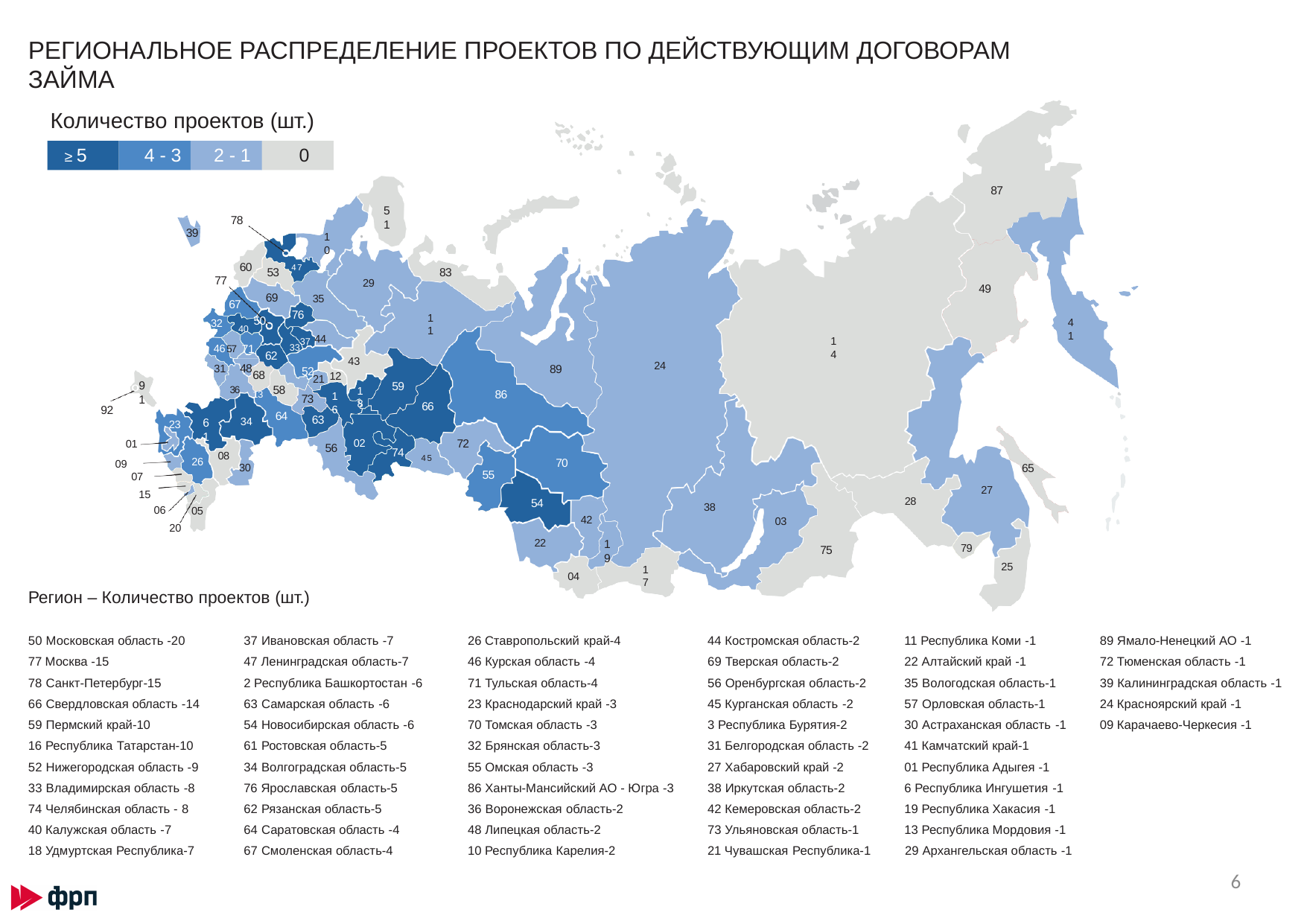

# РЕГИОНАЛЬНОЕ РАСПРЕДЕЛЕНИЕ ПРОЕКТОВ ПО ДЕЙСТВУЮЩИМ ДОГОВОРАМ ЗАЙМА
Количество проектов (шт.)
≥ 5	4 - 3	2 - 1	0

87
51
78

39
10
60
47
83
53
69
77
29
49
35
67
76
3337 44
52
40 50
11
41
32
57 71
48
14
46
31
62
43
24
89
21
73
63
68	13
12
16
36	58
91
59
18
86
66
92
64
34
61
23
01
09
07
15
02
72

56
74

08
30
45
26
70

65
55

27

28
54
38
06
05
42
03

20
22
19
79
75
25
17
04
Регион – Количество проектов (шт.)
11 Республика Коми -1
22 Алтайский край -1
35 Вологодская область-1
57 Орловская область-1
30 Астраханская область -1
41 Камчатский край-1
01 Республика Адыгея -1
6 Республика Ингушетия -1
19 Республика Хакасия -1
13 Республика Мордовия -1
29 Архангельская область -1
50 Московская область -20
Москва -15
Санкт-Петербург-15
66 Свердловская область -14
59 Пермский край-10
16 Республика Татарстан-10
52 Нижегородская область -9
33 Владимирская область -8
74 Челябинская область - 8
40 Калужская область -7
18 Удмуртская Республика-7
37 Ивановская область -7
47 Ленинградская область-7
2 Республика Башкортостан -6
63 Самарская область -6
54 Новосибирская область -6
61 Ростовская область-5
34 Волгоградская область-5
76 Ярославская область-5
62 Рязанская область-5
64 Саратовская область -4
67 Смоленская область-4
26 Ставропольский край-4
46 Курская область -4
71 Тульская область-4
23 Краснодарский край -3
70 Томская область -3
32 Брянская область-3
55 Омская область -3
86 Ханты-Мансийский АО - Югра -3
36 Воронежская область-2
48 Липецкая область-2
10 Республика Карелия-2
44 Костромская область-2
69 Тверская область-2
56 Оренбургская область-2
45 Курганская область -2
3 Республика Бурятия-2
31 Белгородская область -2
27 Хабаровский край -2
38 Иркутская область-2
42 Кемеровская область-2
73 Ульяновская область-1
21 Чувашская Республика-1
89 Ямало-Ненецкий АО -1
72 Тюменская область -1
39 Калининградская область -1
24 Красноярский край -1
09 Карачаево-Черкесия -1
6